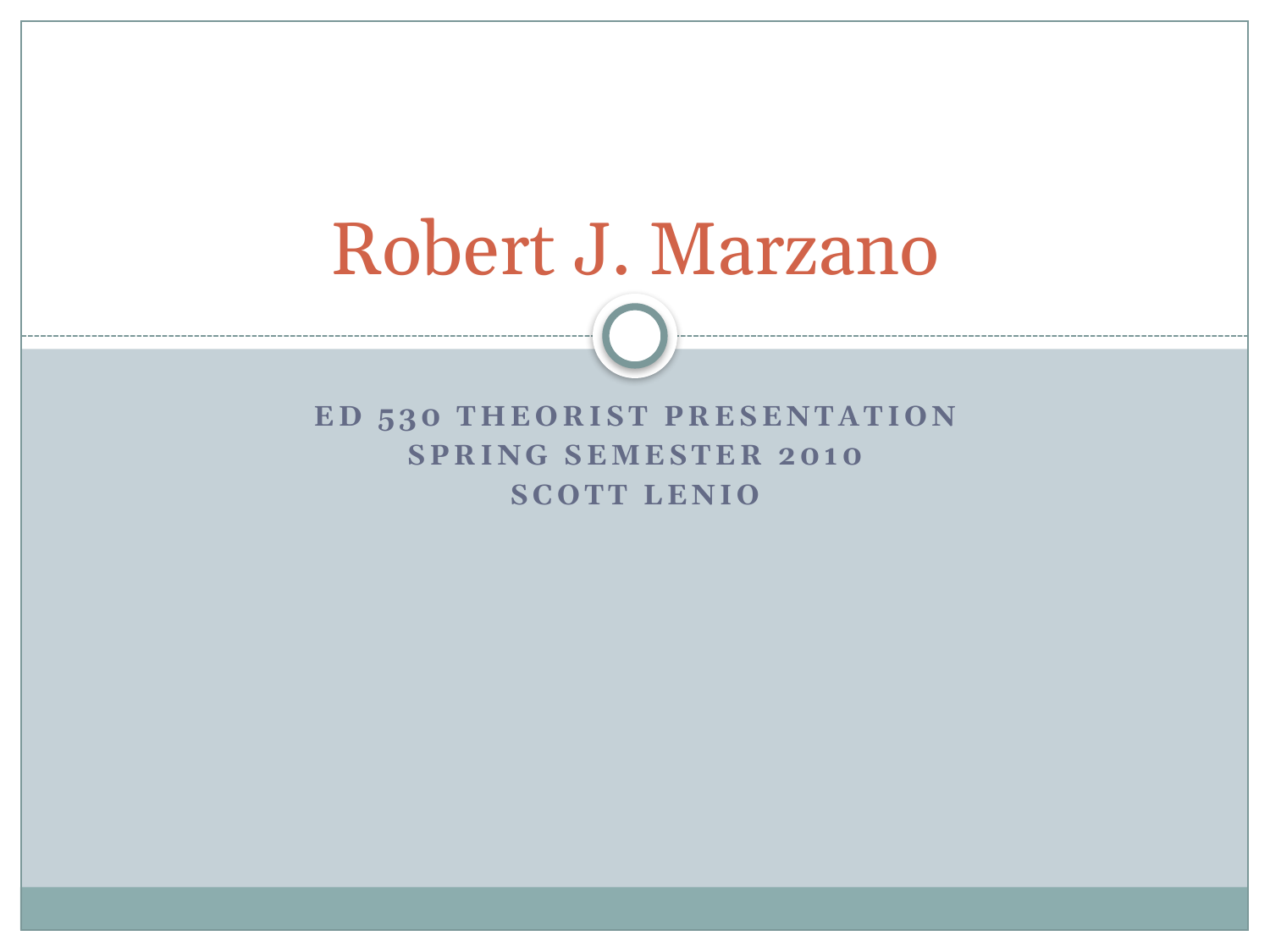

# Robert J. Marzano
ED 530 Theorist Presentation
Spring Semester 2010
Scott Lenio